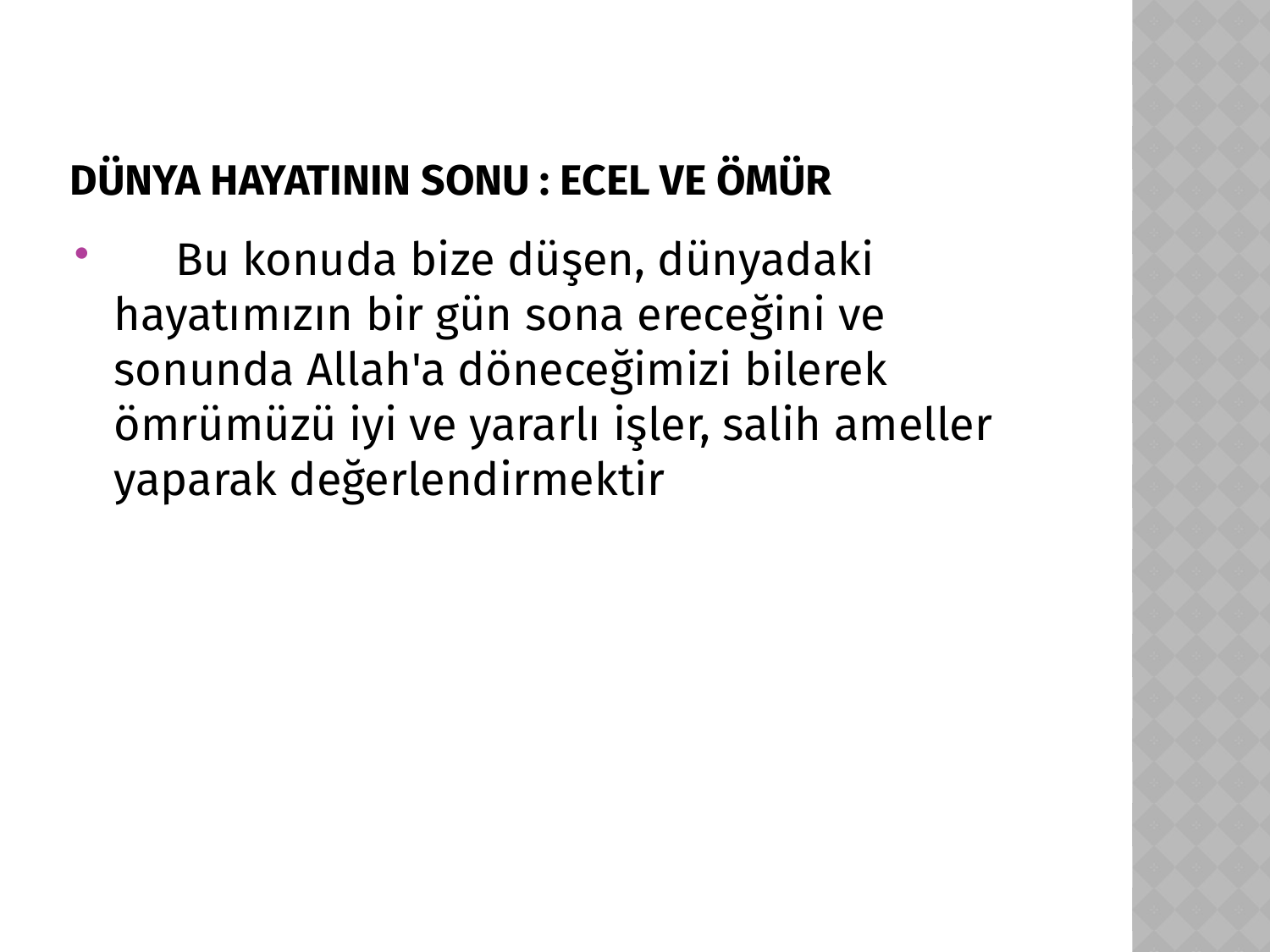

# DÜNYA HAYATININ SONU : ECEL VE ÖMÜR
     Bu konuda bize düşen, dünyadaki hayatımızın bir gün sona ereceğini ve sonunda Allah'a döneceğimizi bilerek ömrümüzü iyi ve yararlı işler, salih ameller yaparak değerlendirmektir